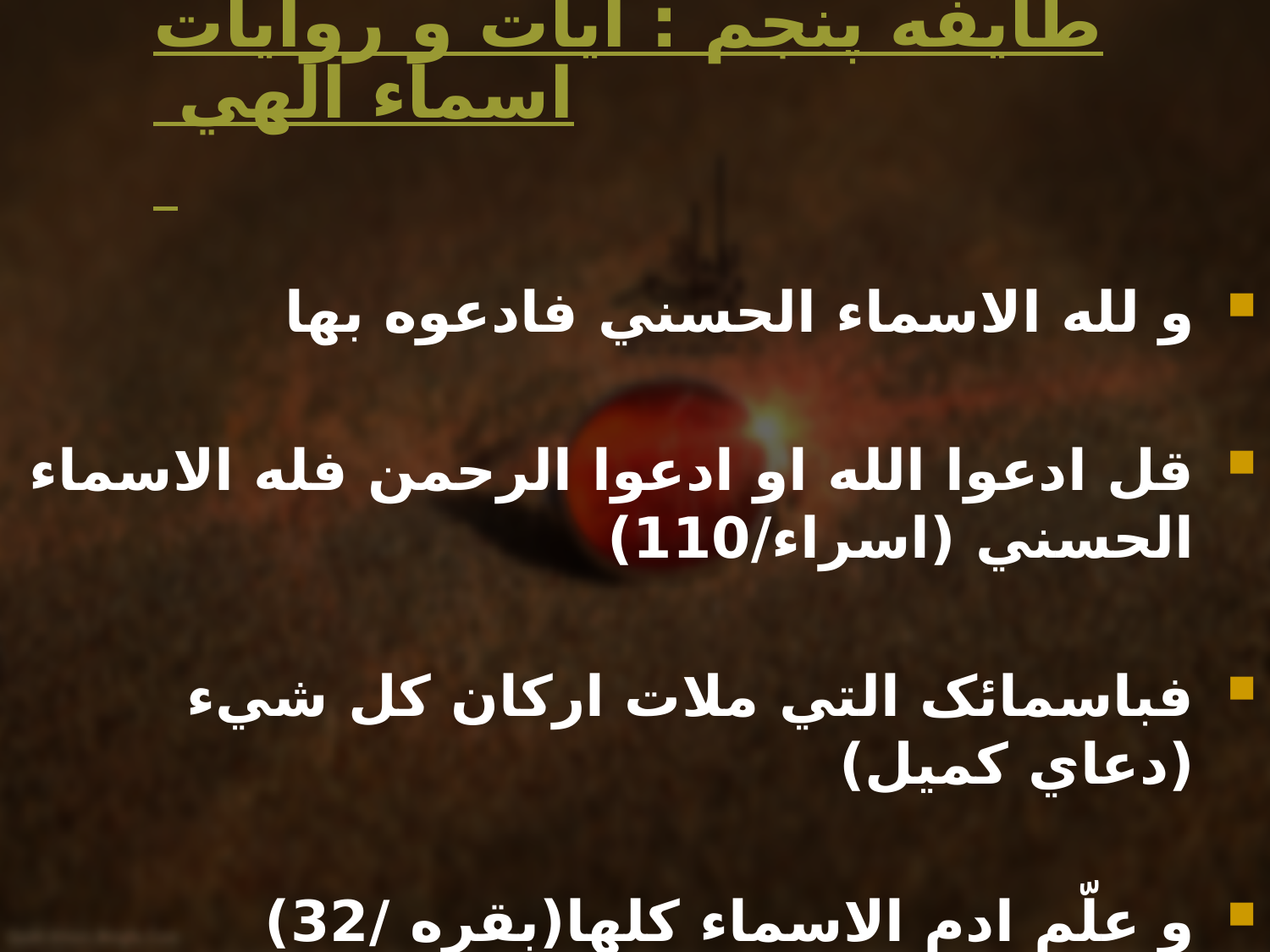

# طايفه پنجم : آيات و روايات اسماء الهي
و لله الاسماء الحسني فادعوه بها

قل ادعوا الله او ادعوا الرحمن فله الاسماء الحسني (اسراء/110)

فباسمائک التي ملات ارکان کل شيء (دعاي کميل)

و علّم ادم الاسماء کلها(بقره /32)